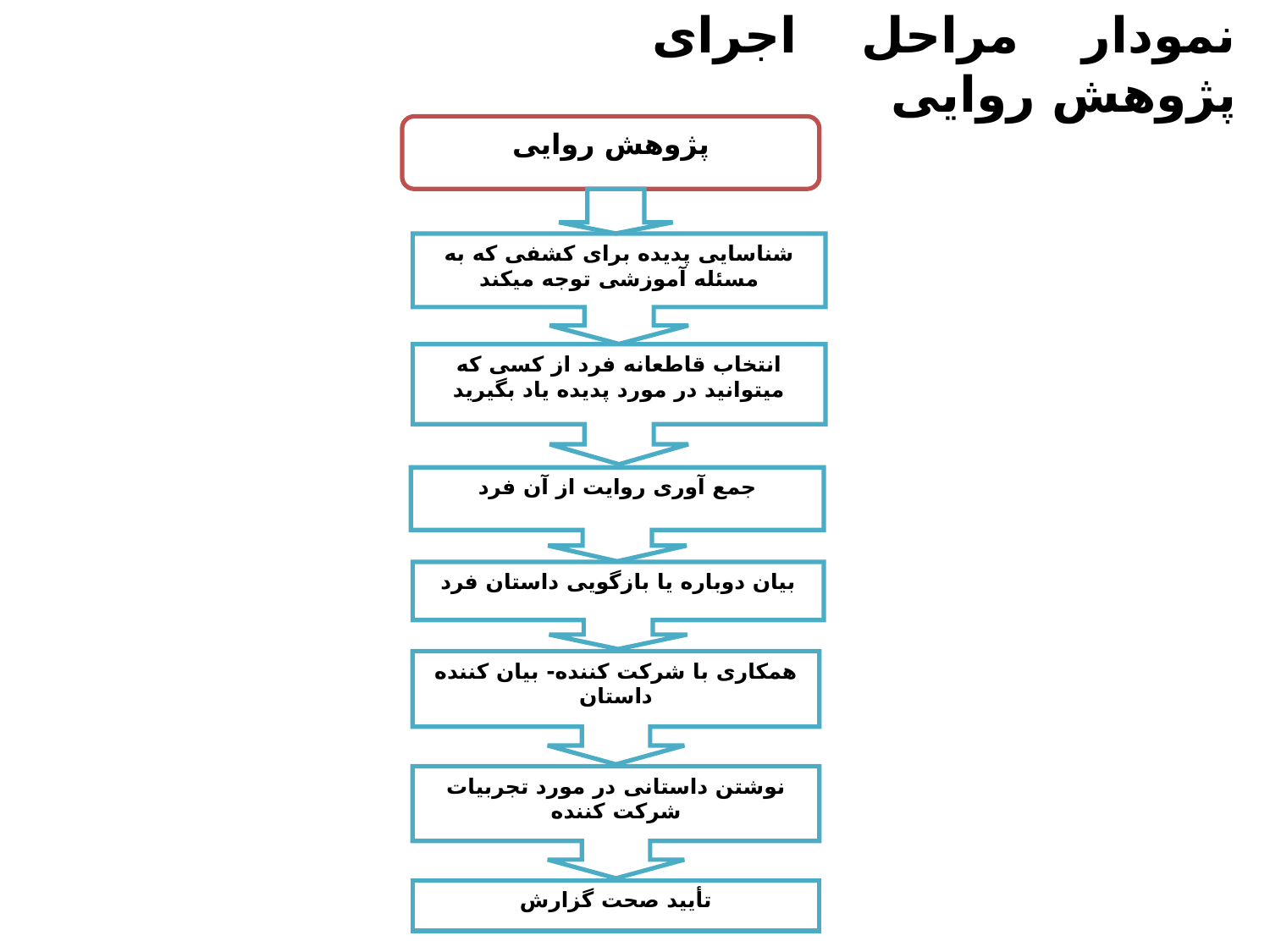

نمودار مراحل اجرای پژوهش روایی
پژوهش روایی

شناسایی پدیده برای کشفی که به مسئله آموزشی توجه میکند

انتخاب قاطعانه فرد از کسی که میتوانید در مورد پدیده یاد بگیرید
جمع آوری روایت از آن فرد
بیان دوباره یا بازگویی داستان فرد
همکاری با شرکت کننده- بیان کننده داستان
نوشتن داستانی در مورد تجربیات شرکت کننده

تأیید صحت گزارش